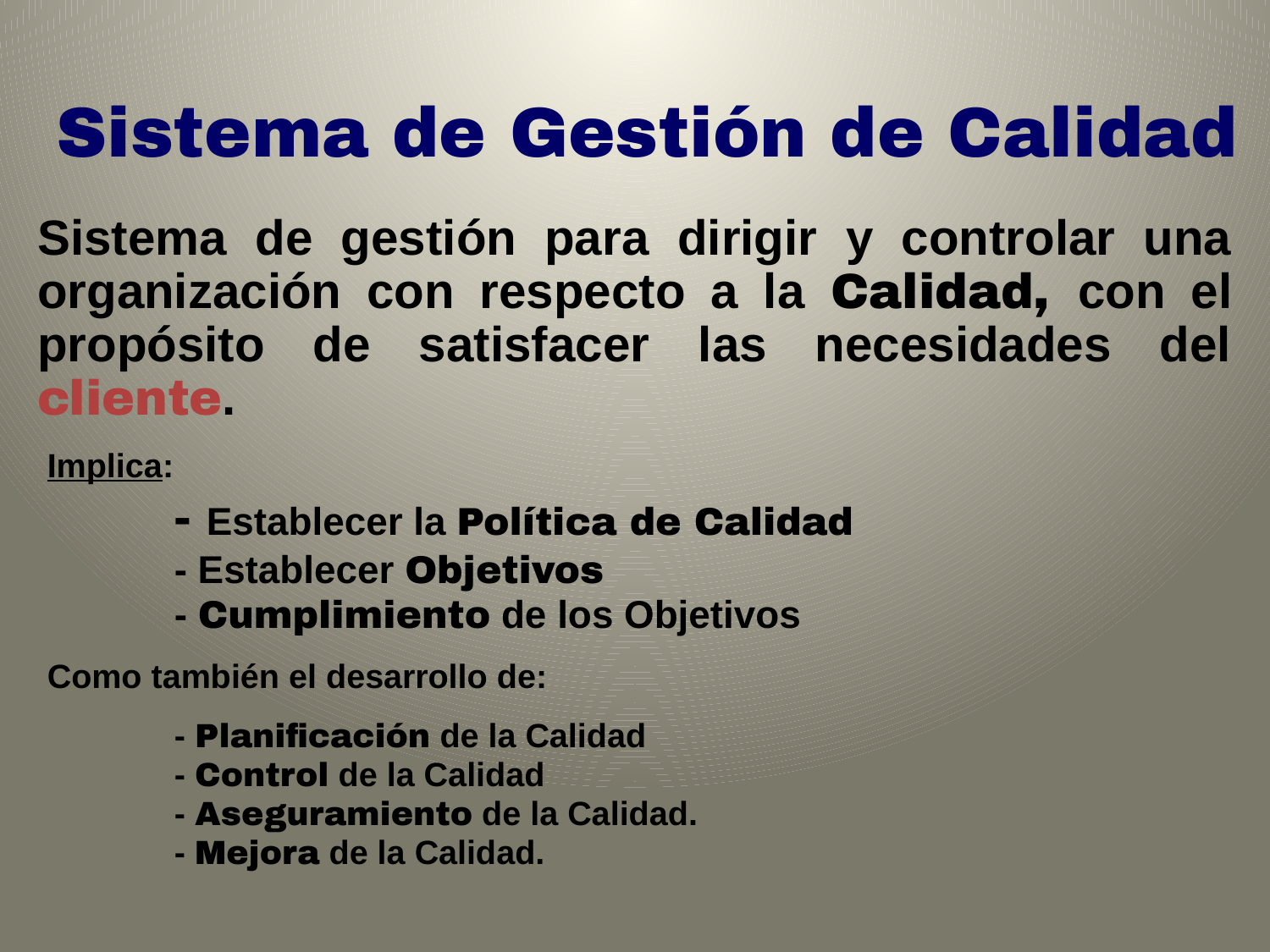

# Sistema de Gestión de Calidad
Sistema de gestión para dirigir y controlar una organización con respecto a la Calidad, con el propósito de satisfacer las necesidades del cliente.
Implica:
	- Establecer la Política de Calidad
	- Establecer Objetivos
	- Cumplimiento de los Objetivos

Como también el desarrollo de:

	- Planificación de la Calidad
	- Control de la Calidad
	- Aseguramiento de la Calidad.
	- Mejora de la Calidad.